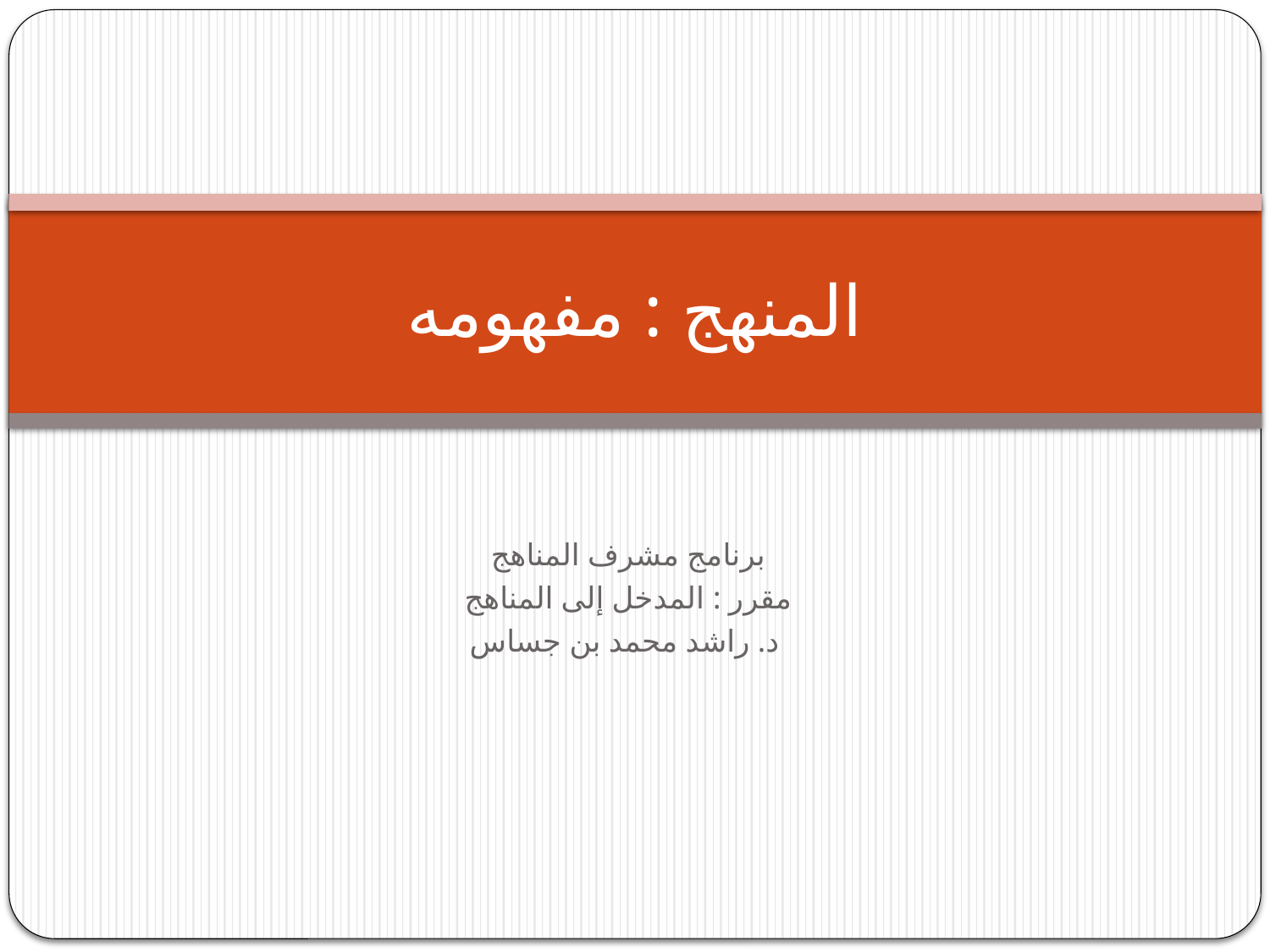

# المنهج : مفهومه

برنامج مشرف المناهج
مقرر : المدخل إلى المناهج
د. راشد محمد بن جساس